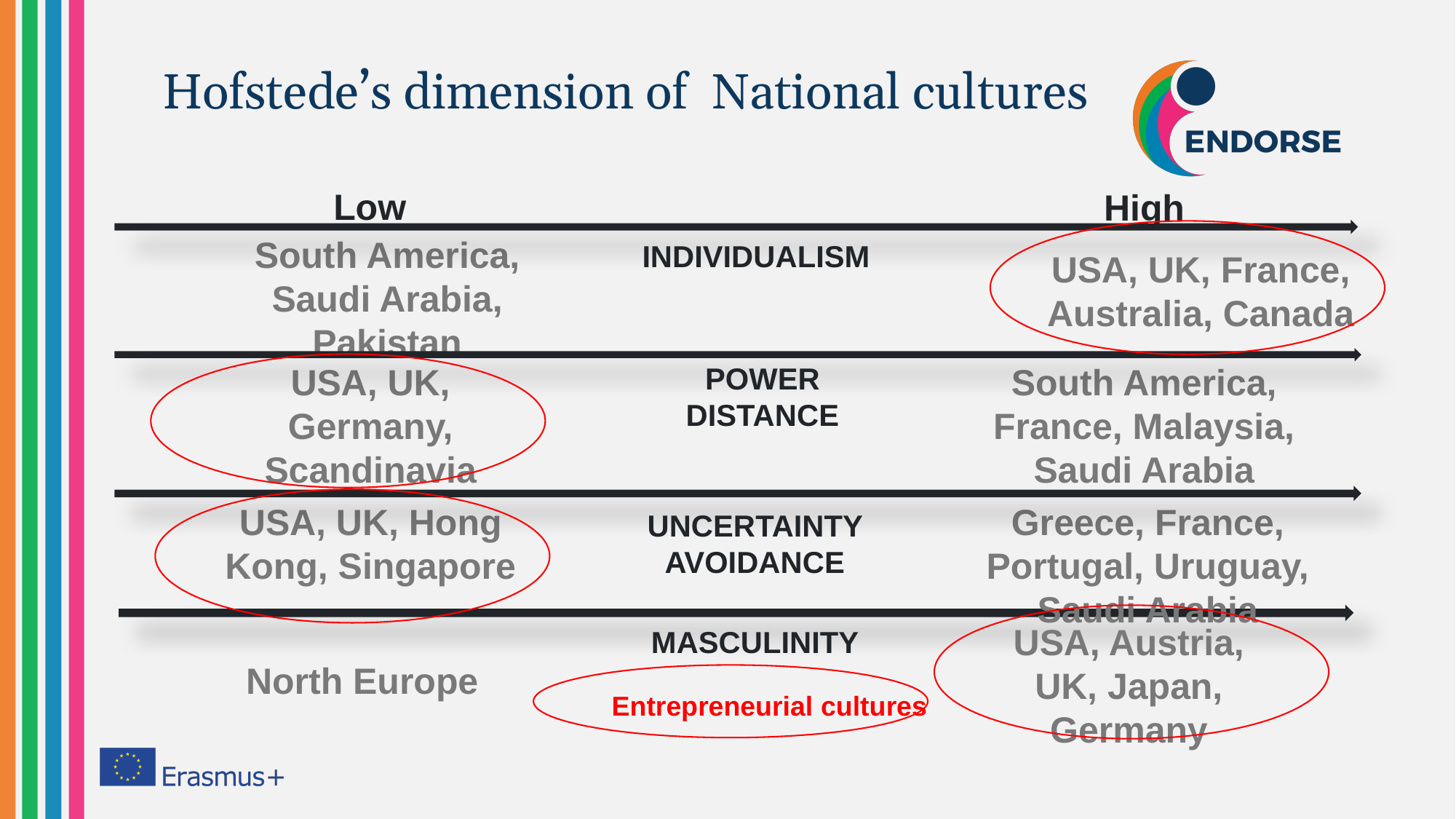

# Hofstede’s dimension of  National cultures
Low
High

South America, Saudi Arabia, Pakistan
INDIVIDUALISM

USA, UK, France, Australia, Canada

USA, UK, Germany, Scandinavia
POWER DISTANCE
South America, France, Malaysia, Saudi Arabia

USA, UK, Hong Kong, Singapore
Greece, France, Portugal, Uruguay, Saudi Arabia
UNCERTAINTY AVOIDANCE

USA, Austria, UK, Japan, Germany
MASCULINITY
North Europe

Entrepreneurial cultures